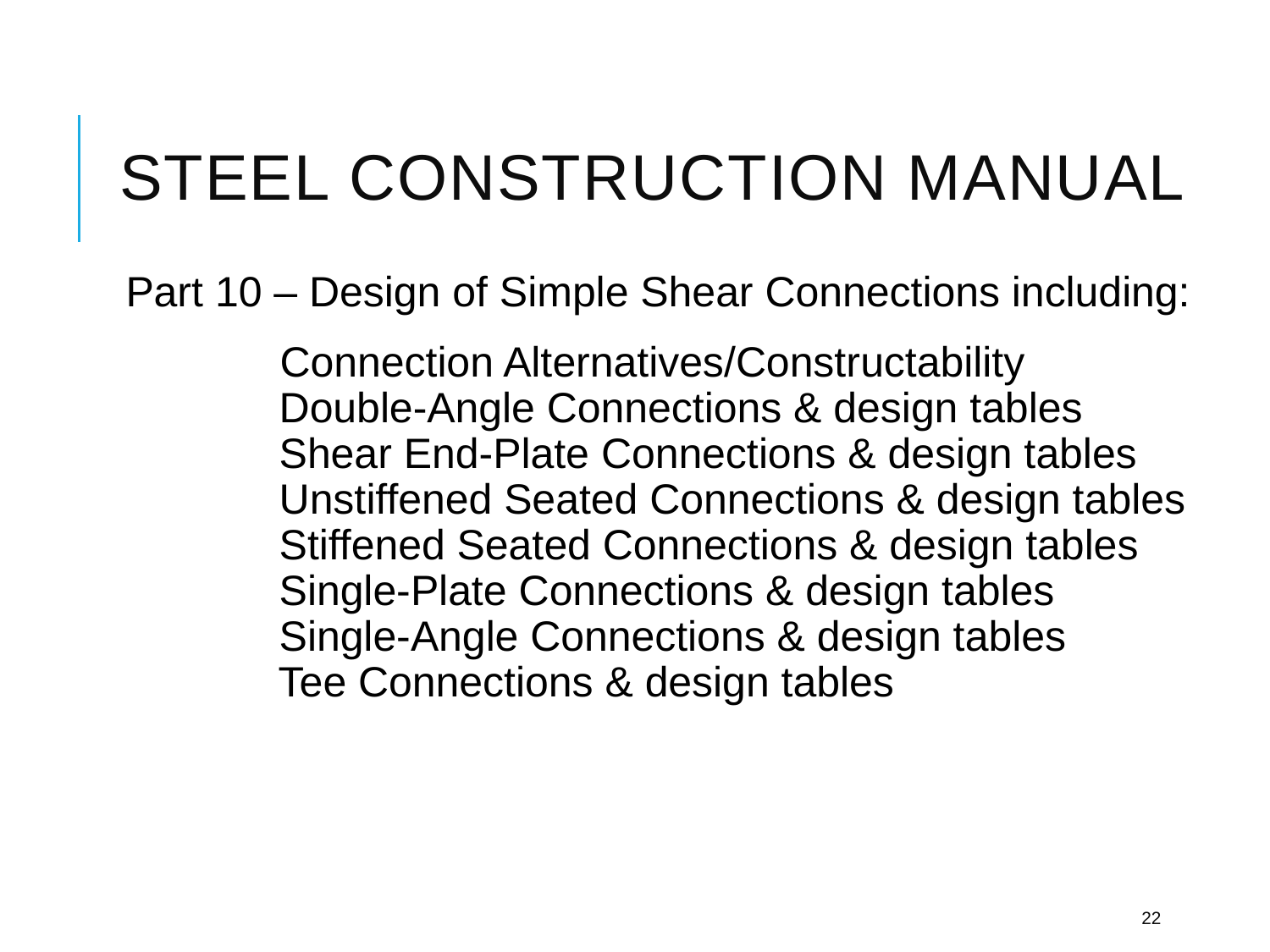

# Steel construction manual
Part 10 – Design of Simple Shear Connections including:
             Connection Alternatives/Constructability
             Double-Angle Connections & design tables
             Shear End-Plate Connections & design tables
             Unstiffened Seated Connections & design tables
             Stiffened Seated Connections & design tables
             Single-Plate Connections & design tables
             Single-Angle Connections & design tables
             Tee Connections & design tables
22